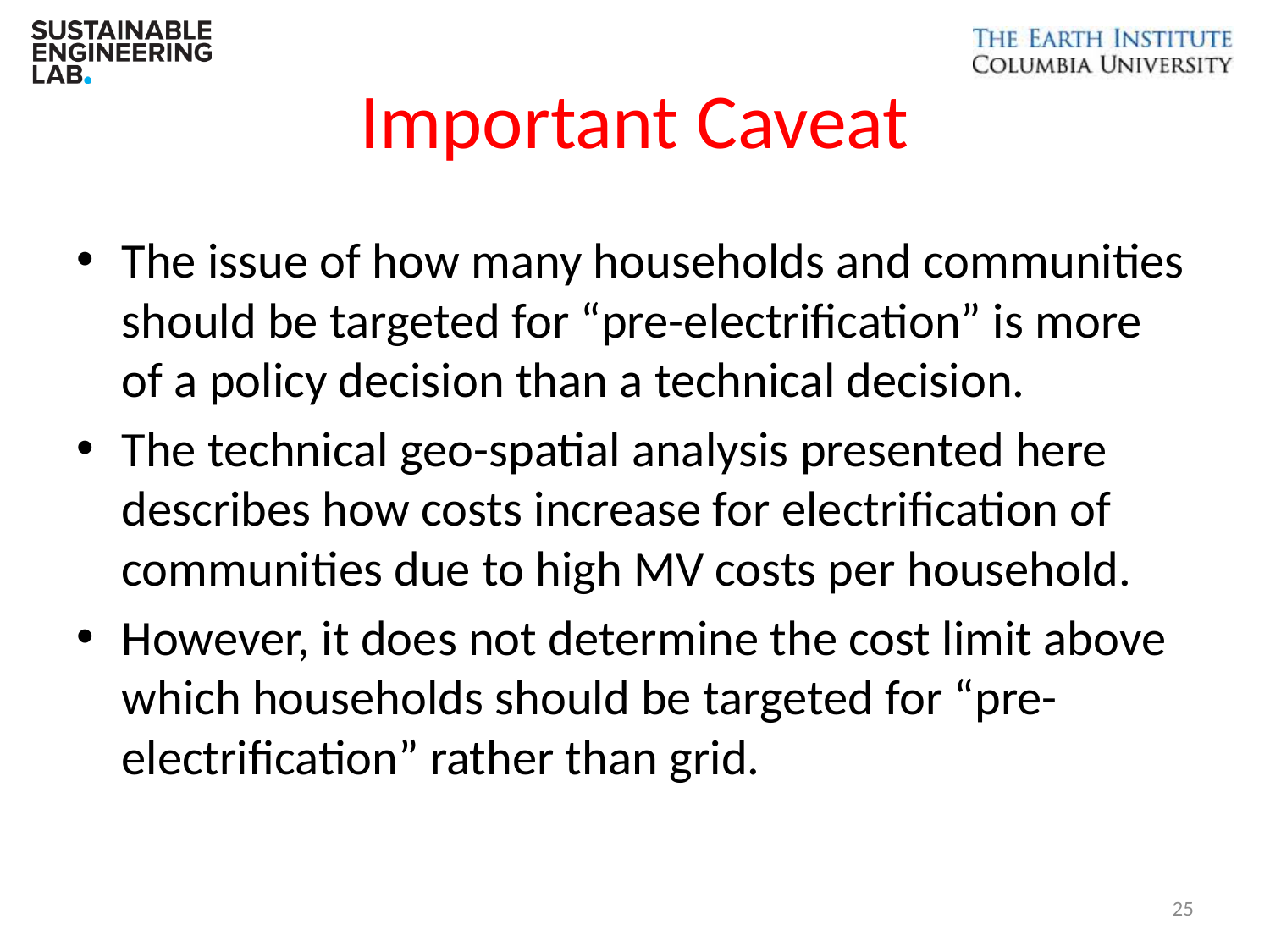

# Important Caveat
The issue of how many households and communities should be targeted for “pre-electrification” is more of a policy decision than a technical decision.
The technical geo-spatial analysis presented here describes how costs increase for electrification of communities due to high MV costs per household.
However, it does not determine the cost limit above which households should be targeted for “pre-electrification” rather than grid.
25